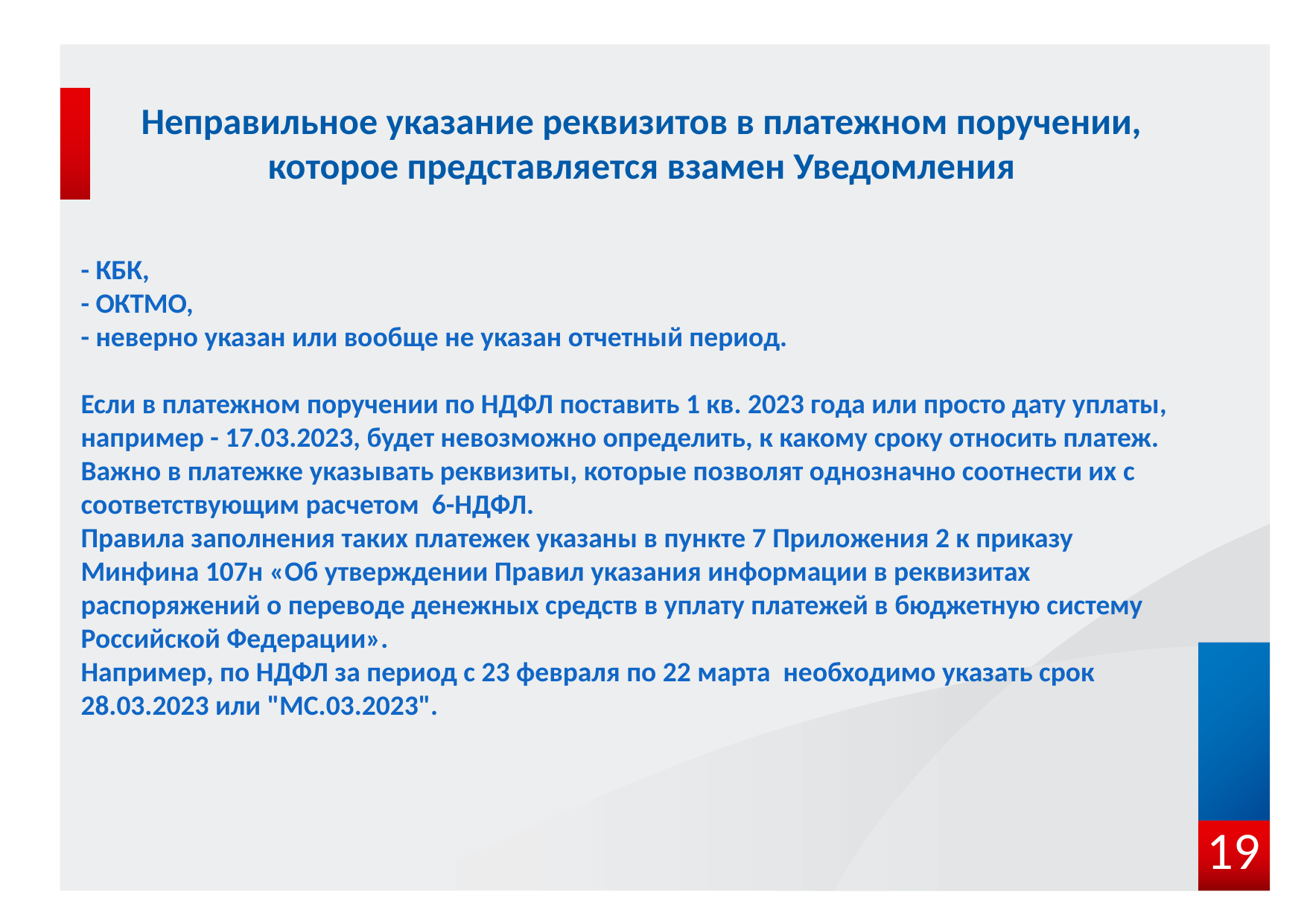

# Неправильное указание реквизитов в платежном поручении, которое представляется взамен Уведомления
- КБК,
- ОКТМО,
- неверно указан или вообще не указан отчетный период.

Если в платежном поручении по НДФЛ поставить 1 кв. 2023 года или просто дату уплаты, например - 17.03.2023, будет невозможно определить, к какому сроку относить платеж.
Важно в платежке указывать реквизиты, которые позволят однозначно соотнести их с соответствующим расчетом  6-НДФЛ.
Правила заполнения таких платежек указаны в пункте 7 Приложения 2 к приказу Минфина 107н «Об утверждении Правил указания информации в реквизитах распоряжений о переводе денежных средств в уплату платежей в бюджетную систему Российской Федерации».
Например, по НДФЛ за период с 23 февраля по 22 марта  необходимо указать срок 28.03.2023 или "МС.03.2023".

19